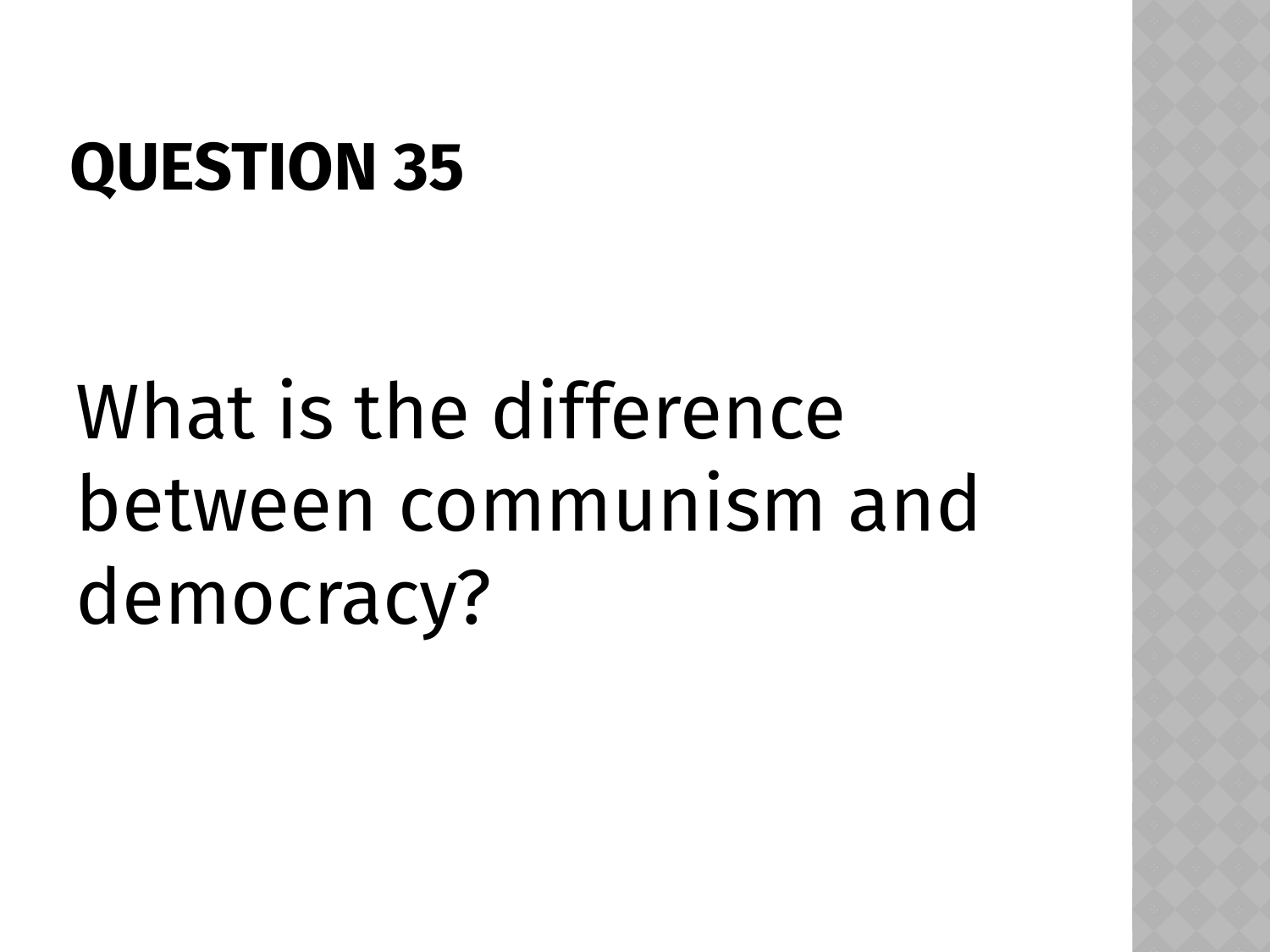

# Question 35

What is the difference between communism and democracy?